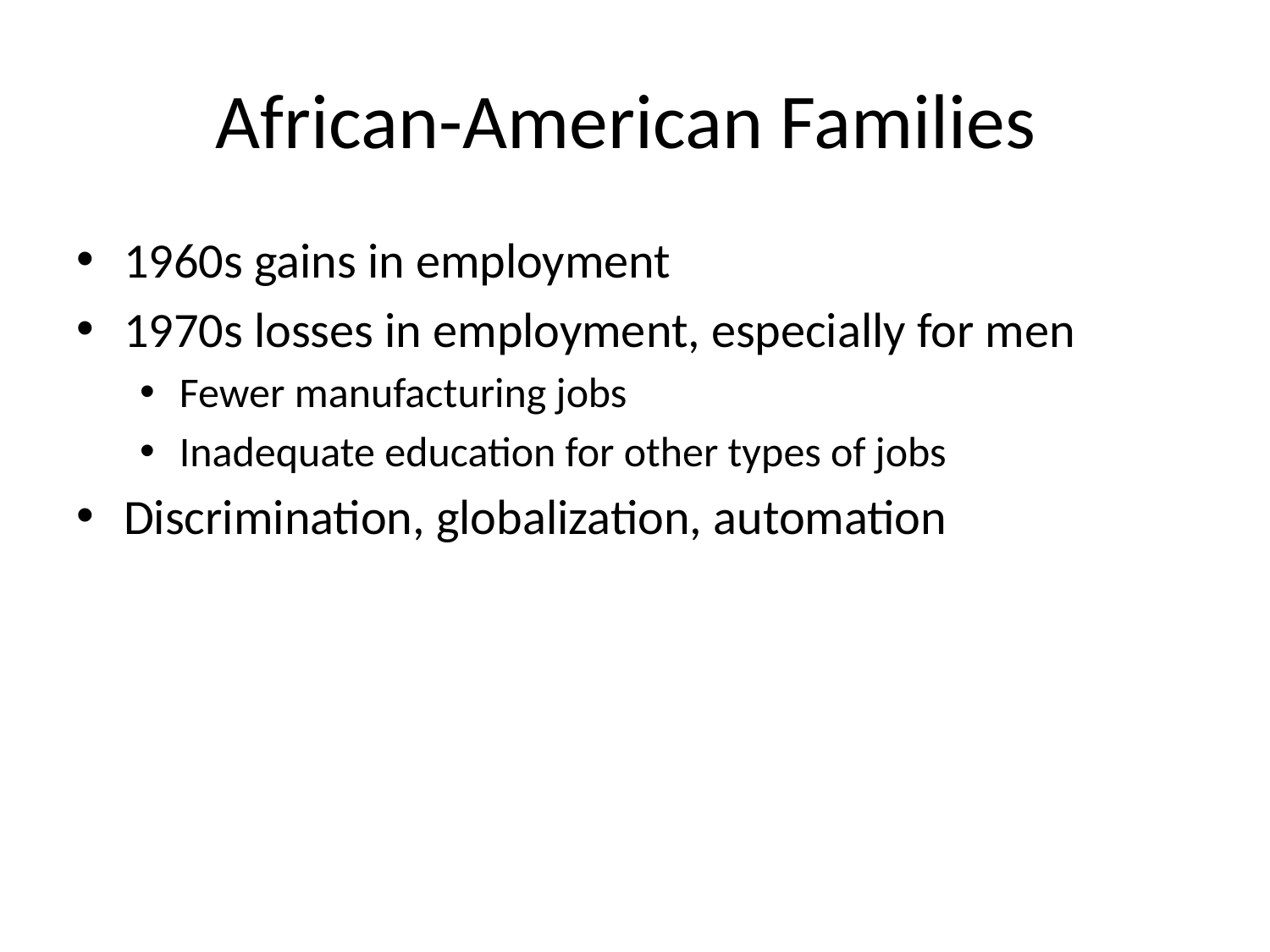

# African-American Families
1960s gains in employment
1970s losses in employment, especially for men
Fewer manufacturing jobs
Inadequate education for other types of jobs
Discrimination, globalization, automation